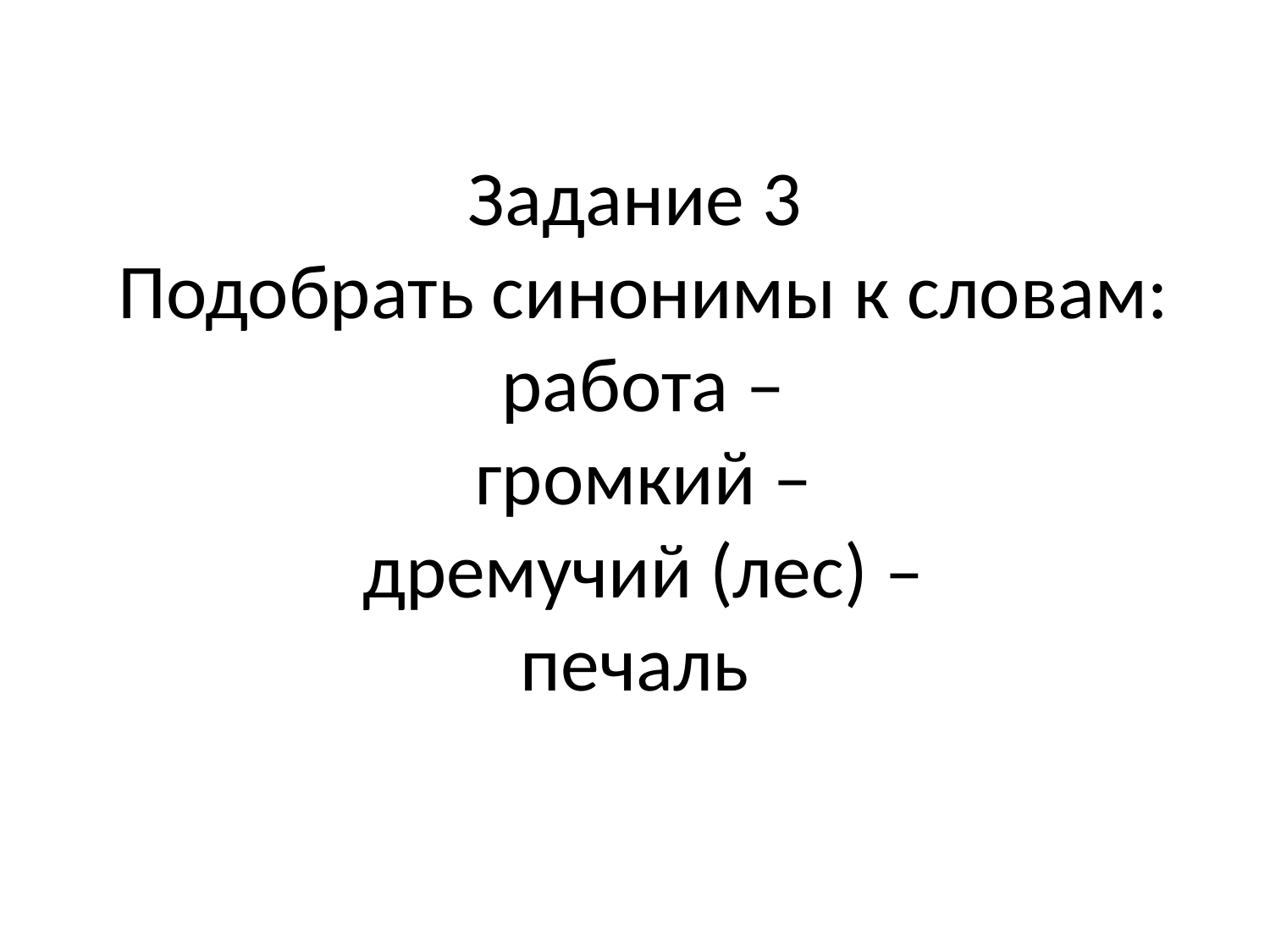

# Задание 3 Подобрать синонимы к словам: работа – громкий – дремучий (лес) – печаль